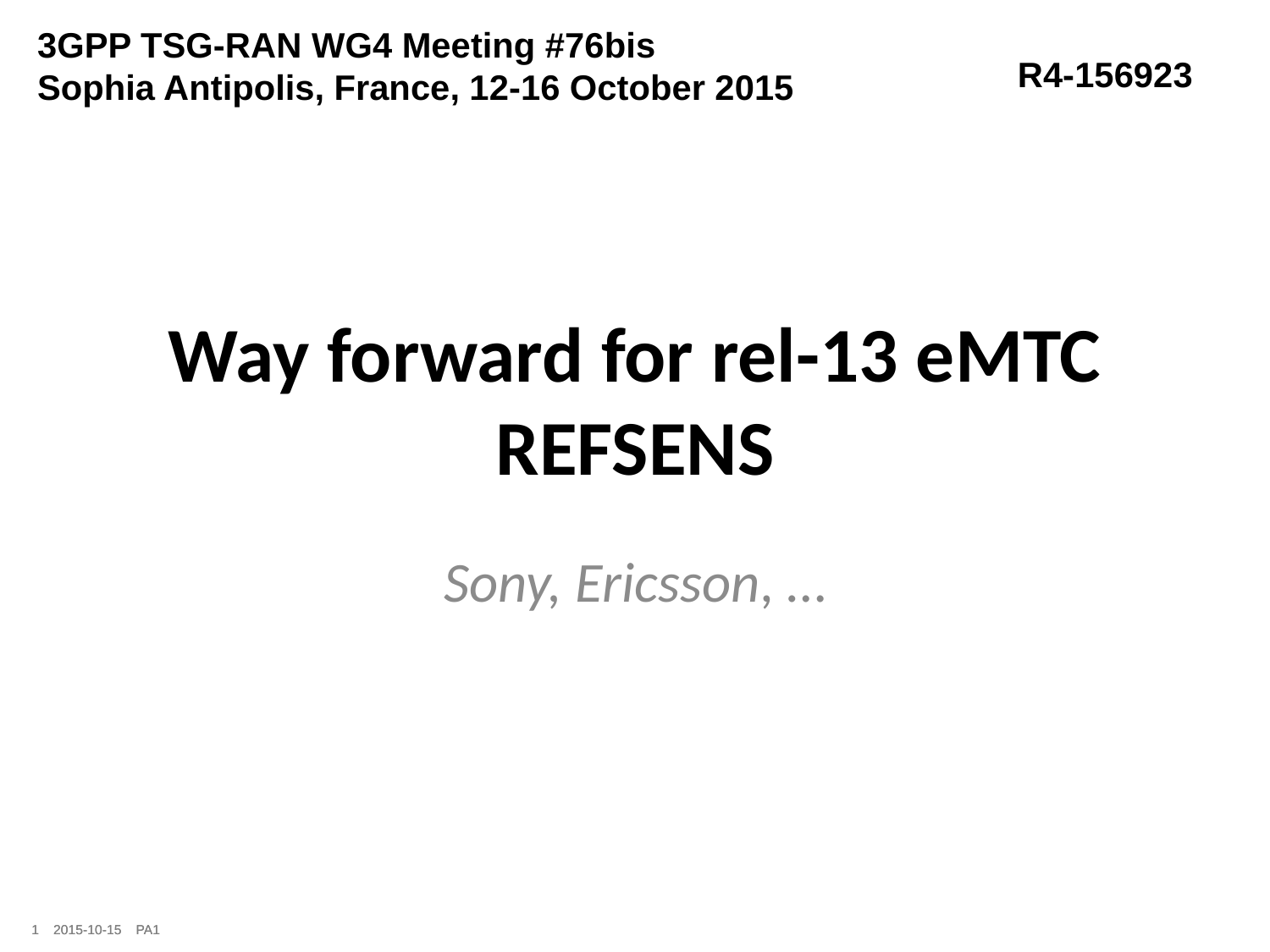

3GPP TSG-RAN WG4 Meeting #76bis
Sophia Antipolis, France, 12-16 October 2015
R4-156923
# Way forward for rel-13 eMTC REFSENS
Sony, Ericsson, …